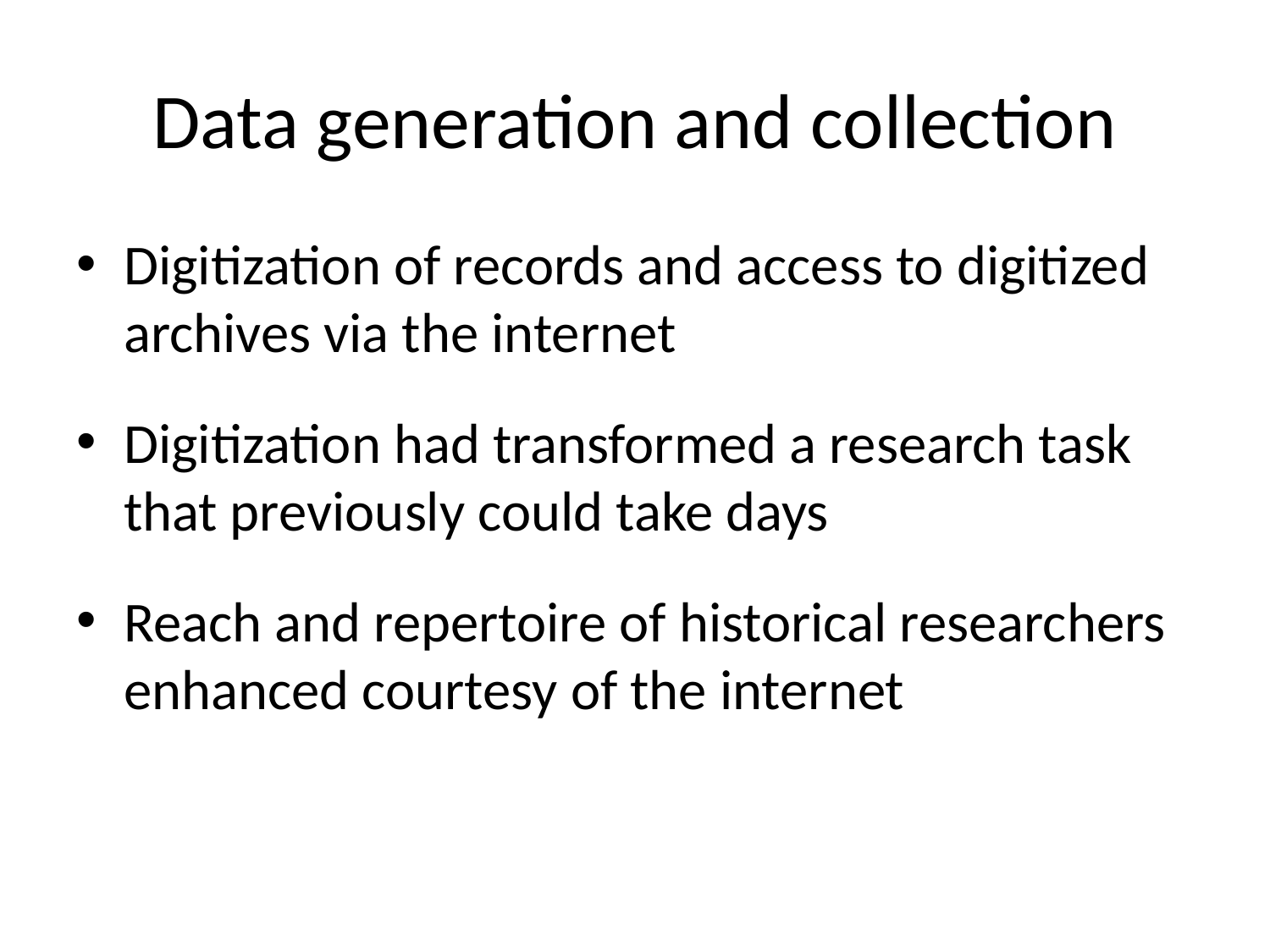

# Data generation and collection
Digitization of records and access to digitized archives via the internet
Digitization had transformed a research task that previously could take days
Reach and repertoire of historical researchers enhanced courtesy of the internet